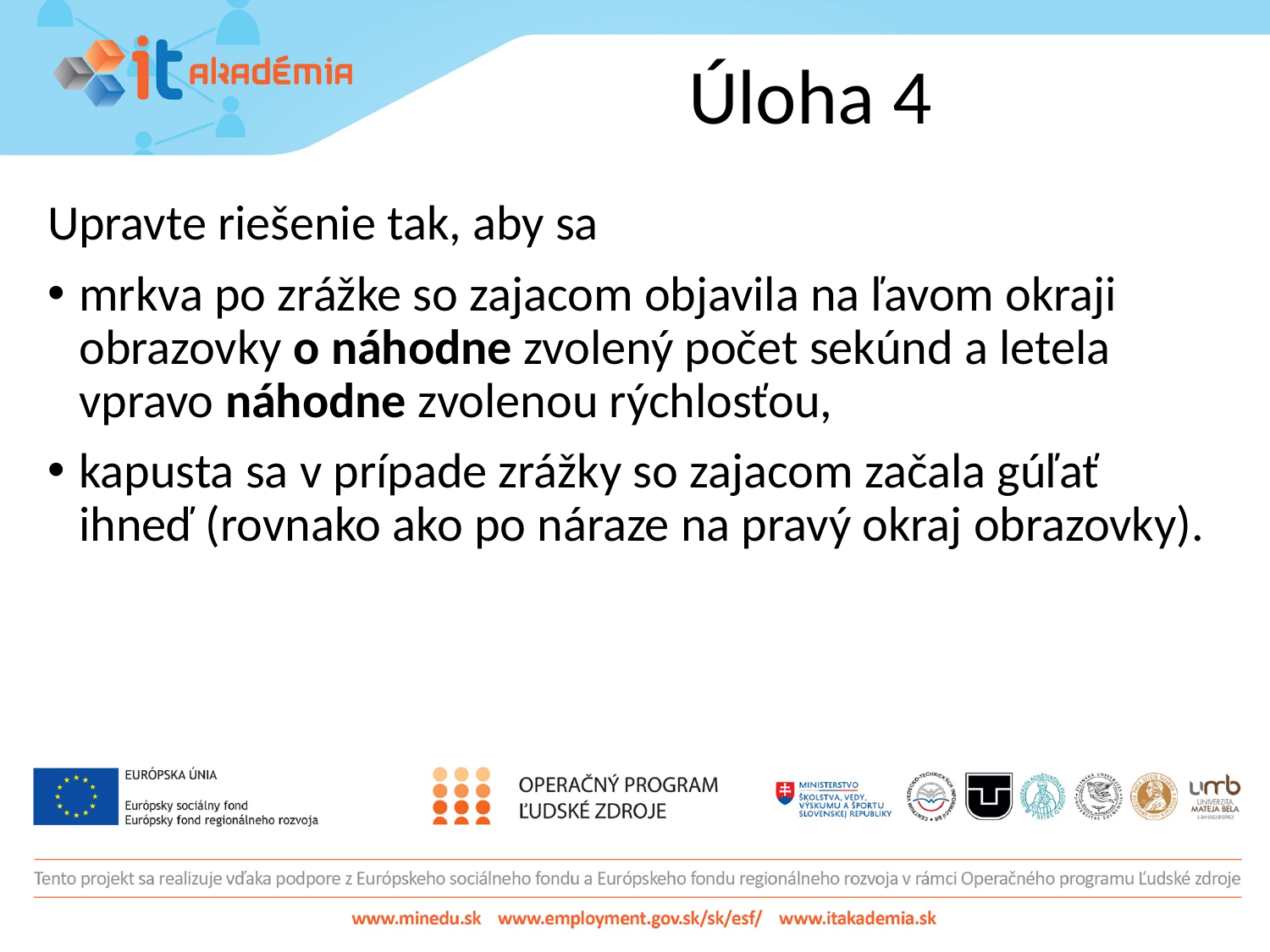

# Úloha 4
Upravte riešenie tak, aby sa
mrkva po zrážke so zajacom objavila na ľavom okraji obrazovky o náhodne zvolený počet sekúnd a letela vpravo náhodne zvolenou rýchlosťou,
kapusta sa v prípade zrážky so zajacom začala gúľať ihneď (rovnako ako po náraze na pravý okraj obrazovky).